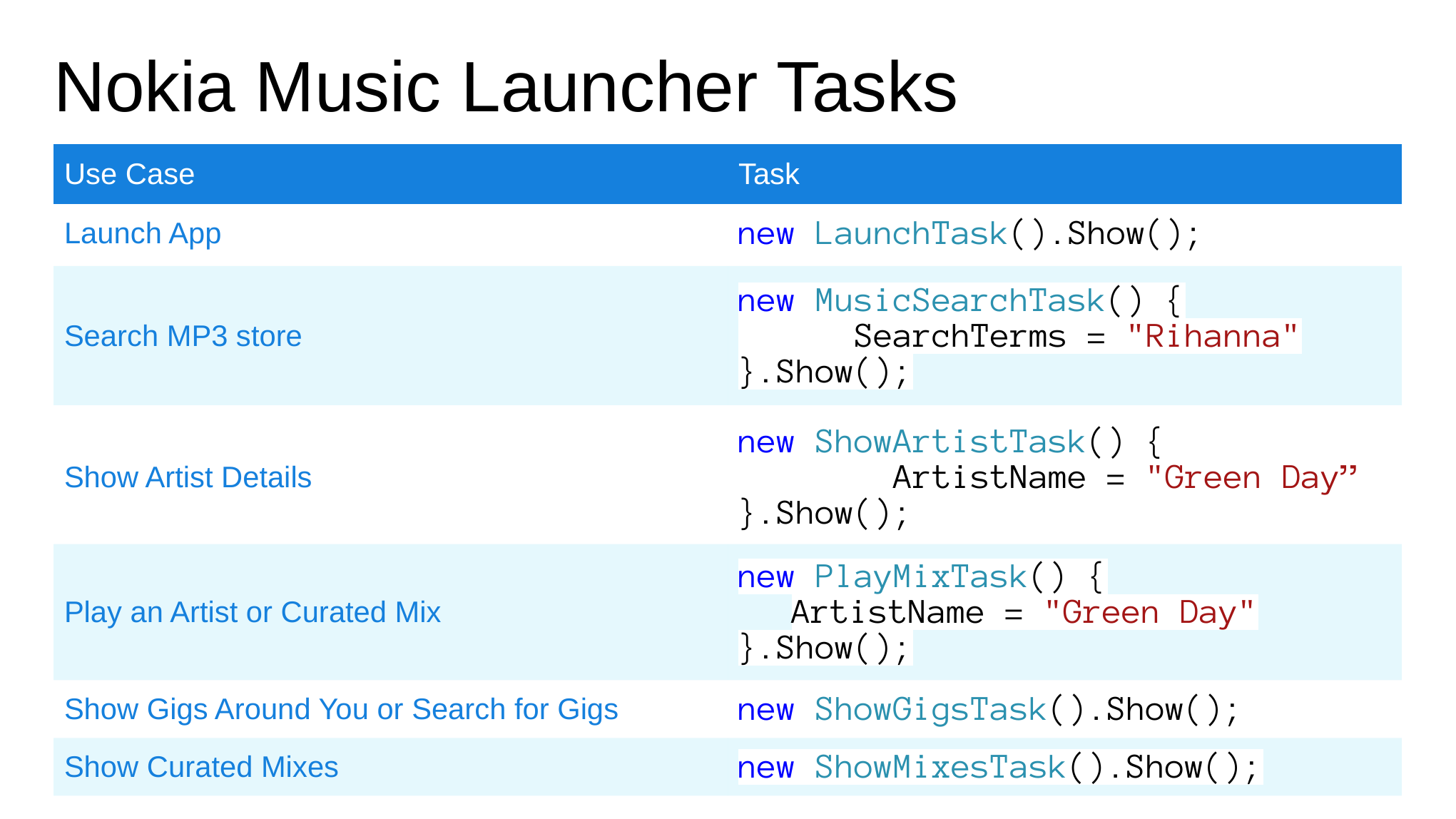

# Nokia Music Launcher Tasks
| Use Case | Task |
| --- | --- |
| Launch App | new LaunchTask().Show(); |
| Search MP3 store | new MusicSearchTask() { SearchTerms = "Rihanna" }.Show(); |
| --- | --- |
| Show Artist Details | new ShowArtistTask() { ArtistName = "Green Day” }.Show(); |
| --- | --- |
| Play an Artist or Curated Mix | new PlayMixTask() { ArtistName = "Green Day" }.Show(); |
| --- | --- |
| Show Gigs Around You or Search for Gigs | new ShowGigsTask().Show(); |
| --- | --- |
| Show Curated Mixes | new ShowMixesTask().Show(); |
| --- | --- |